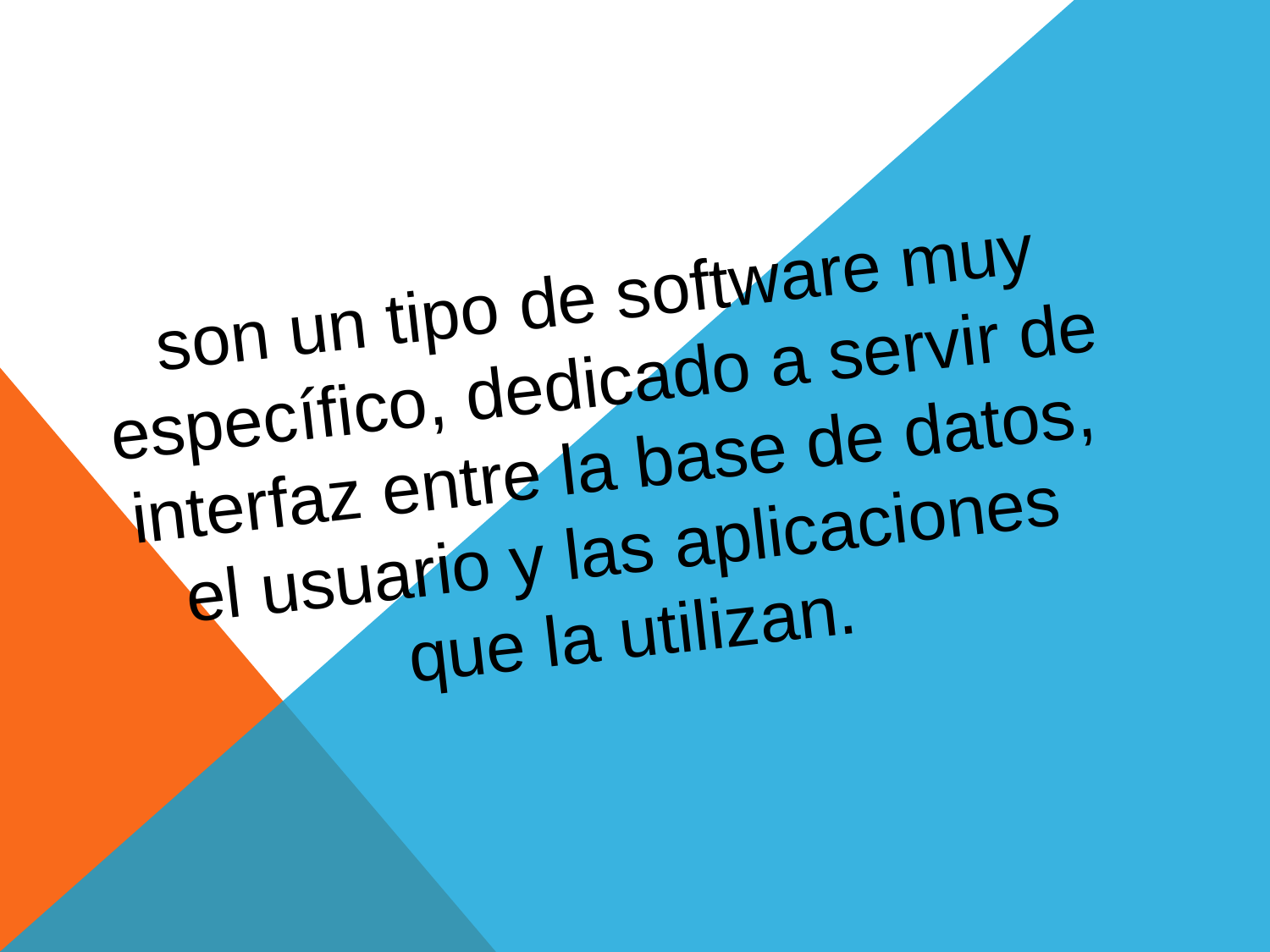

son un tipo de software muy específico, dedicado a servir de interfaz entre la base de datos, el usuario y las aplicaciones que la utilizan.